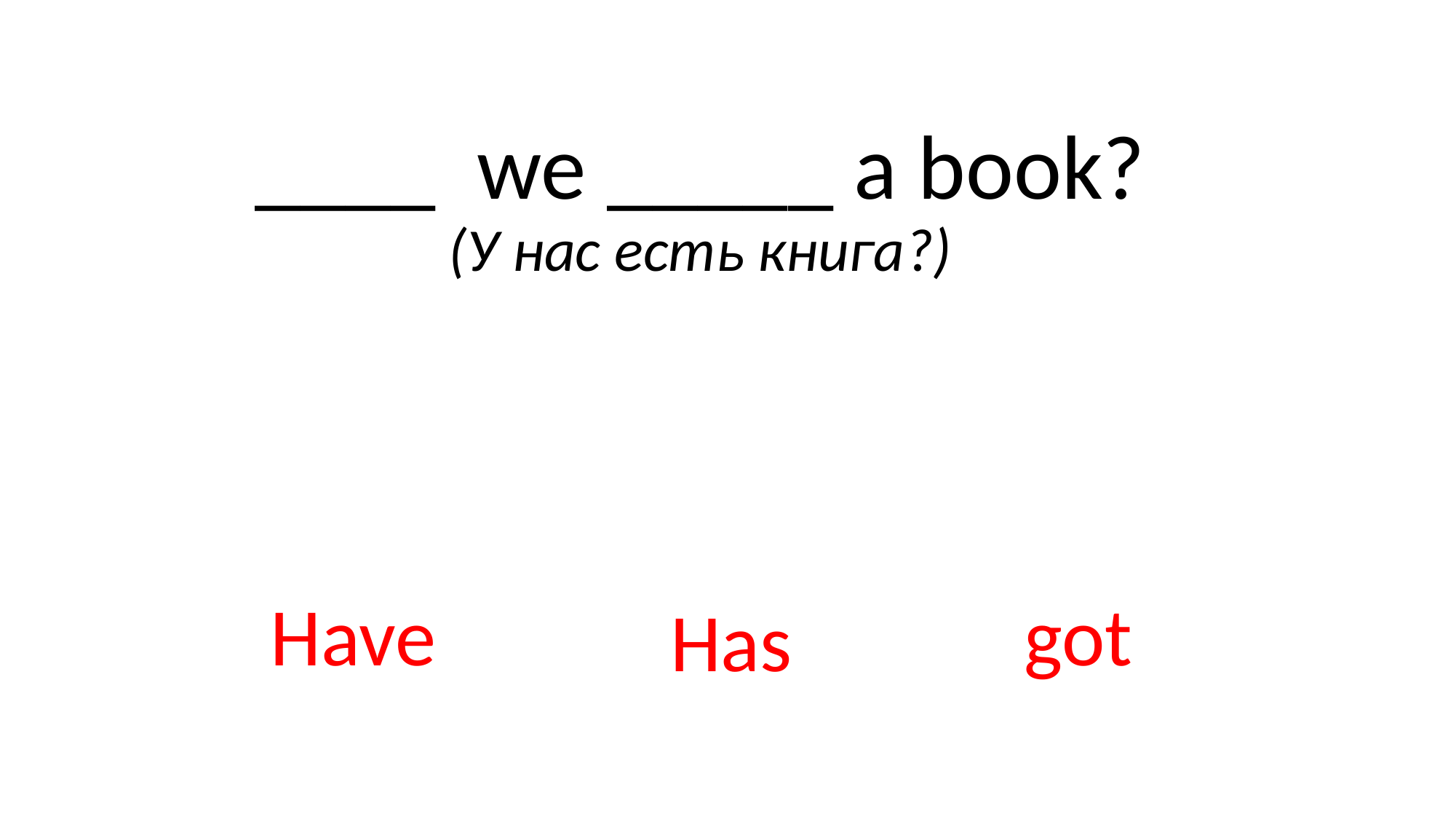

# ____  we _____ a book? (У нас есть книга?)
Have
got
Has